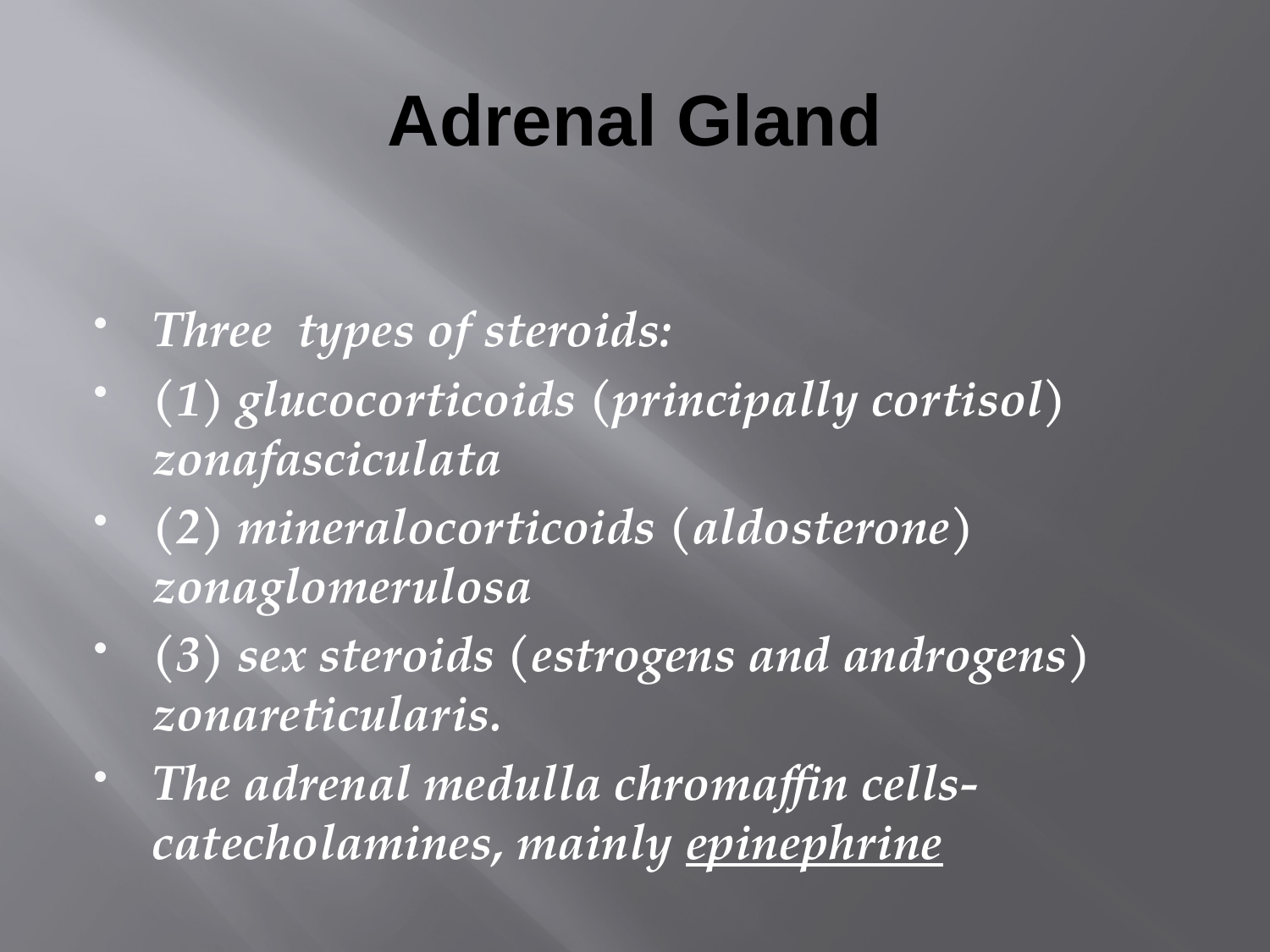

# Adrenal Gland

Three  types of steroids:
(1) glucocorticoids (principally cortisol) zonafasciculata
(2) mineralocorticoids (aldosterone) zonaglomerulosa
(3) sex steroids (estrogens and androgens) zonareticularis.
The adrenal medulla chromaffin cells- catecholamines, mainly epinephrine